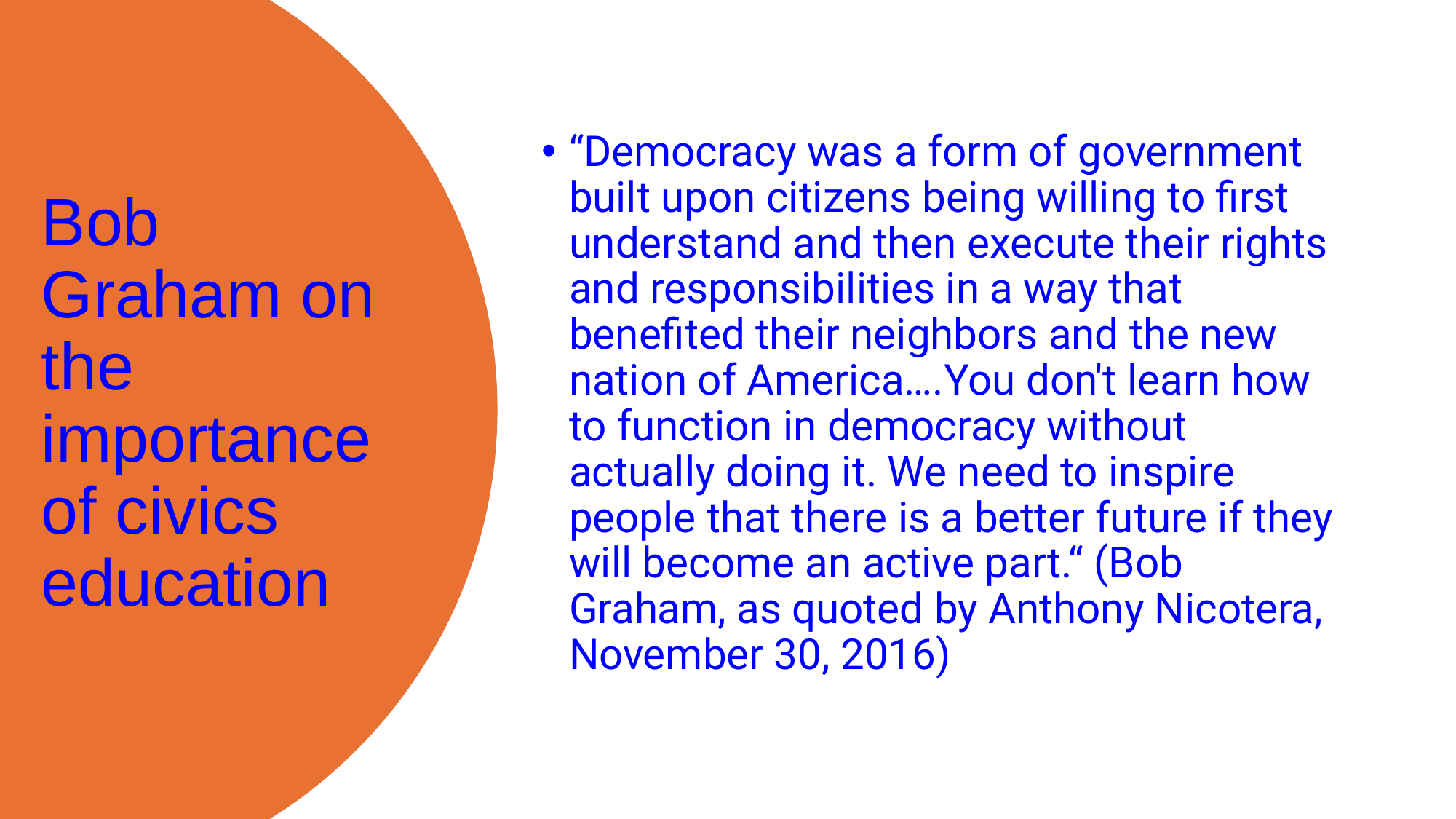

“Democracy was a form of government built upon citizens being willing to first understand and then execute their rights and responsibilities in a way that benefited their neighbors and the new nation of America….You don't learn how to function in democracy without actually doing it. We need to inspire people that there is a better future if they will become an active part.“ (Bob Graham, as quoted by Anthony Nicotera, November 30, 2016)
# Bob Graham on the importance of civics education